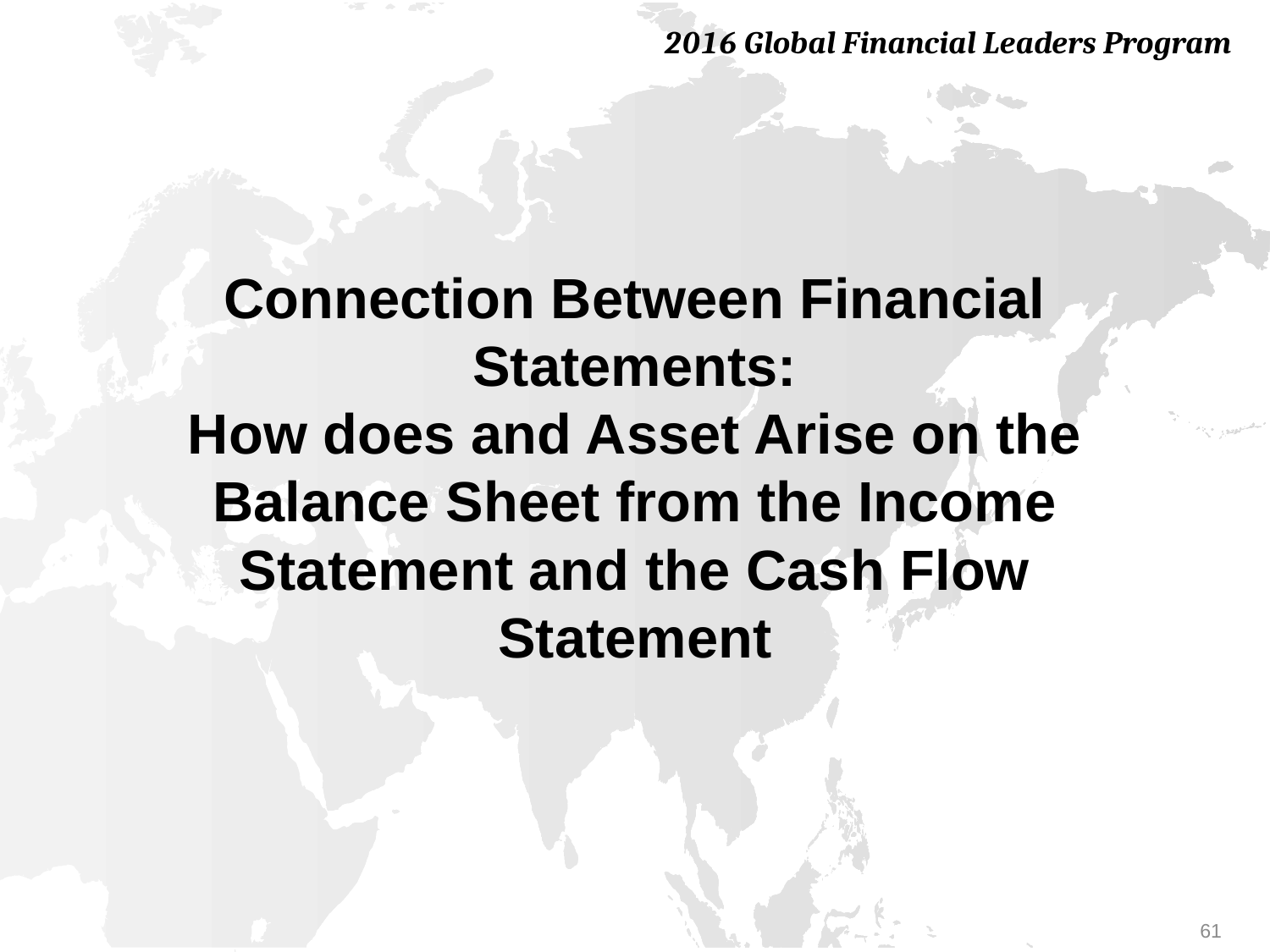

# Connection Between Financial Statements: How does and Asset Arise on the Balance Sheet from the Income Statement and the Cash Flow Statement
61